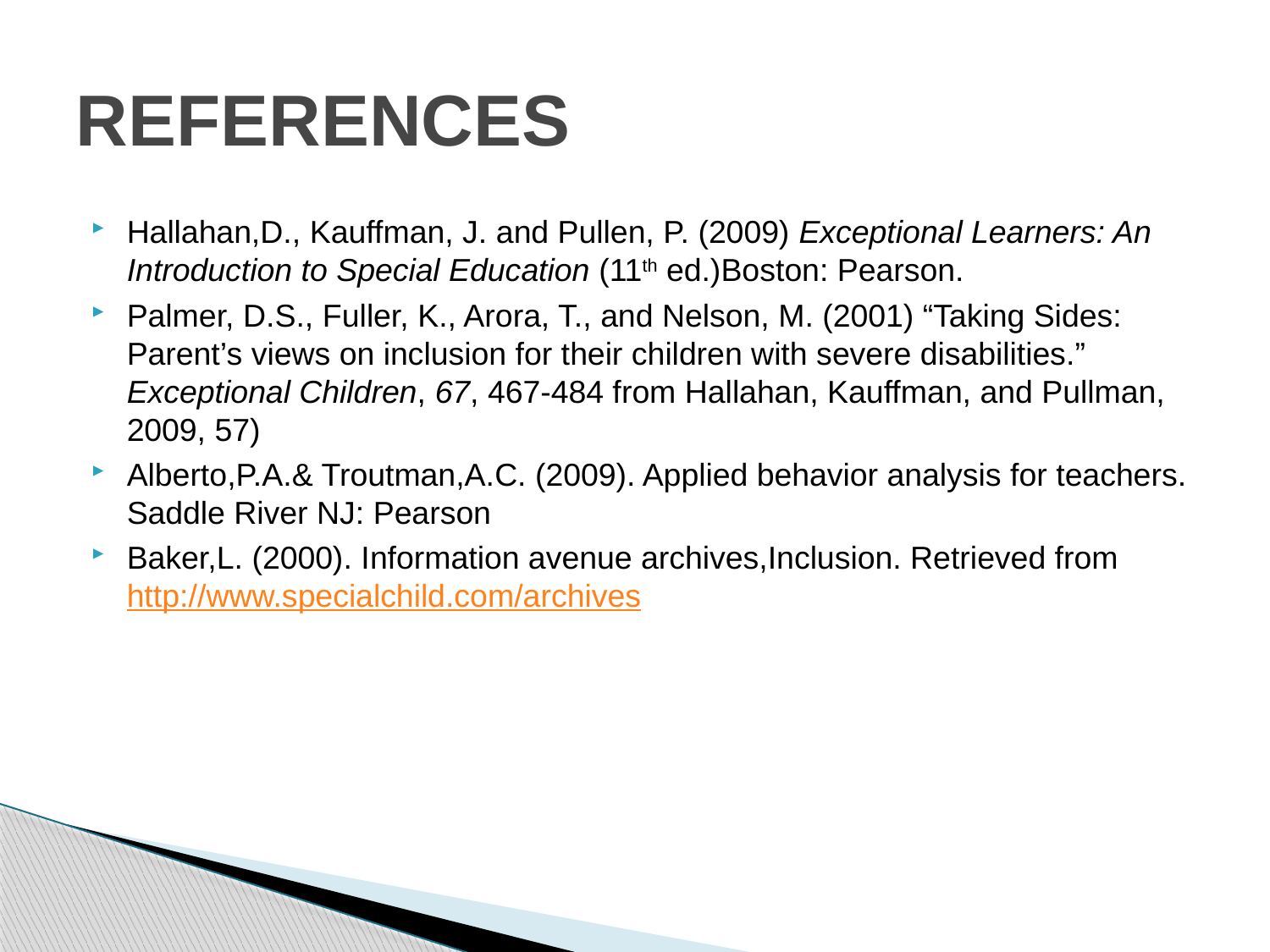

# REFERENCES
Hallahan,D., Kauffman, J. and Pullen, P. (2009) Exceptional Learners: An Introduction to Special Education (11th ed.)Boston: Pearson.
Palmer, D.S., Fuller, K., Arora, T., and Nelson, M. (2001) “Taking Sides: Parent’s views on inclusion for their children with severe disabilities.” Exceptional Children, 67, 467-484 from Hallahan, Kauffman, and Pullman, 2009, 57)
Alberto,P.A.& Troutman,A.C. (2009). Applied behavior analysis for teachers. Saddle River NJ: Pearson
Baker,L. (2000). Information avenue archives,Inclusion. Retrieved from http://www.specialchild.com/archives